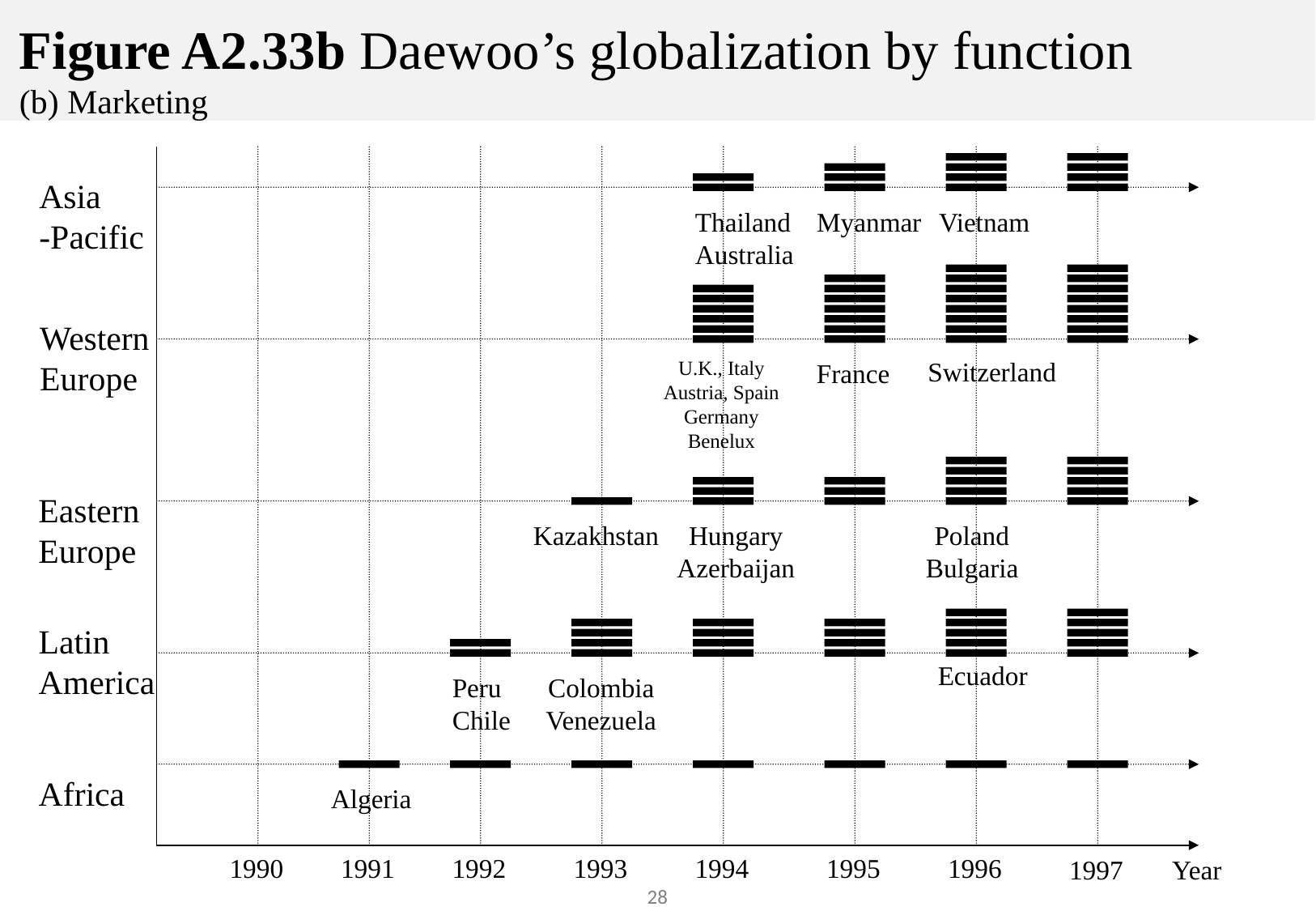

# Figure A2.33b Daewoo’s globalization by function (b) Marketing

Asia
-Pacific

Thailand
Australia
Myanmar
Vietnam

Western
Europe

U.K., Italy
Austria, Spain
Germany
Benelux
Switzerland
France

Eastern
Europe

Kazakhstan
Hungary
Azerbaijan
Poland
Bulgaria

Latin
America

Ecuador

Peru
Chile
Colombia
Venezuela

Africa
Algeria
1990
1991
1992
1993
1994
1995
1996
1997
Year